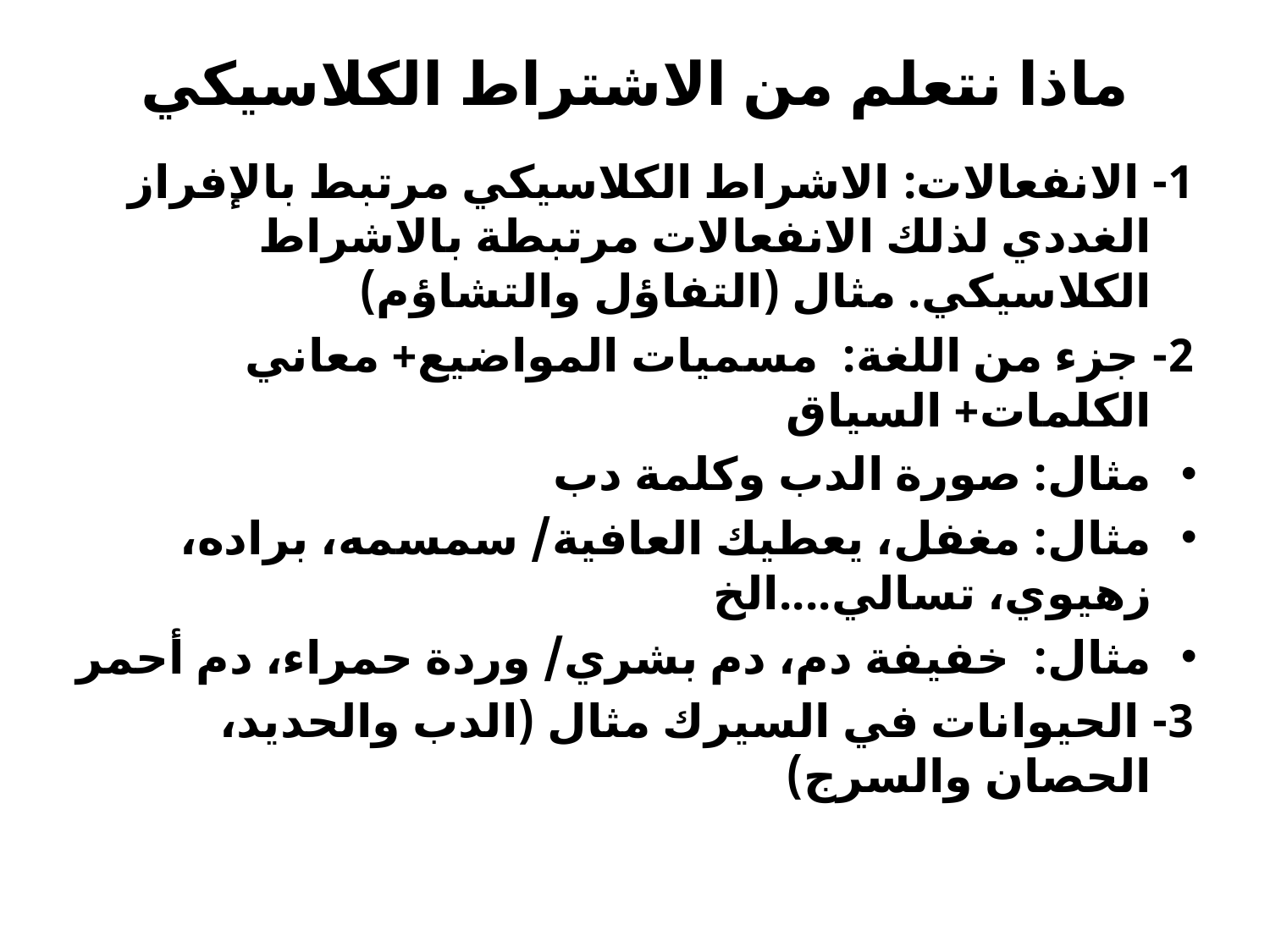

# ماذا نتعلم من الاشتراط الكلاسيكي
1- الانفعالات: الاشراط الكلاسيكي مرتبط بالإفراز الغددي لذلك الانفعالات مرتبطة بالاشراط الكلاسيكي. مثال (التفاؤل والتشاؤم)
2- جزء من اللغة:  مسميات المواضيع+ معاني الكلمات+ السياق
مثال: صورة الدب وكلمة دب
مثال: مغفل، يعطيك العافية/ سمسمه، براده، زهيوي، تسالي....الخ
مثال:  خفيفة دم، دم بشري/ وردة حمراء، دم أحمر
3- الحيوانات في السيرك مثال (الدب والحديد، الحصان والسرج)